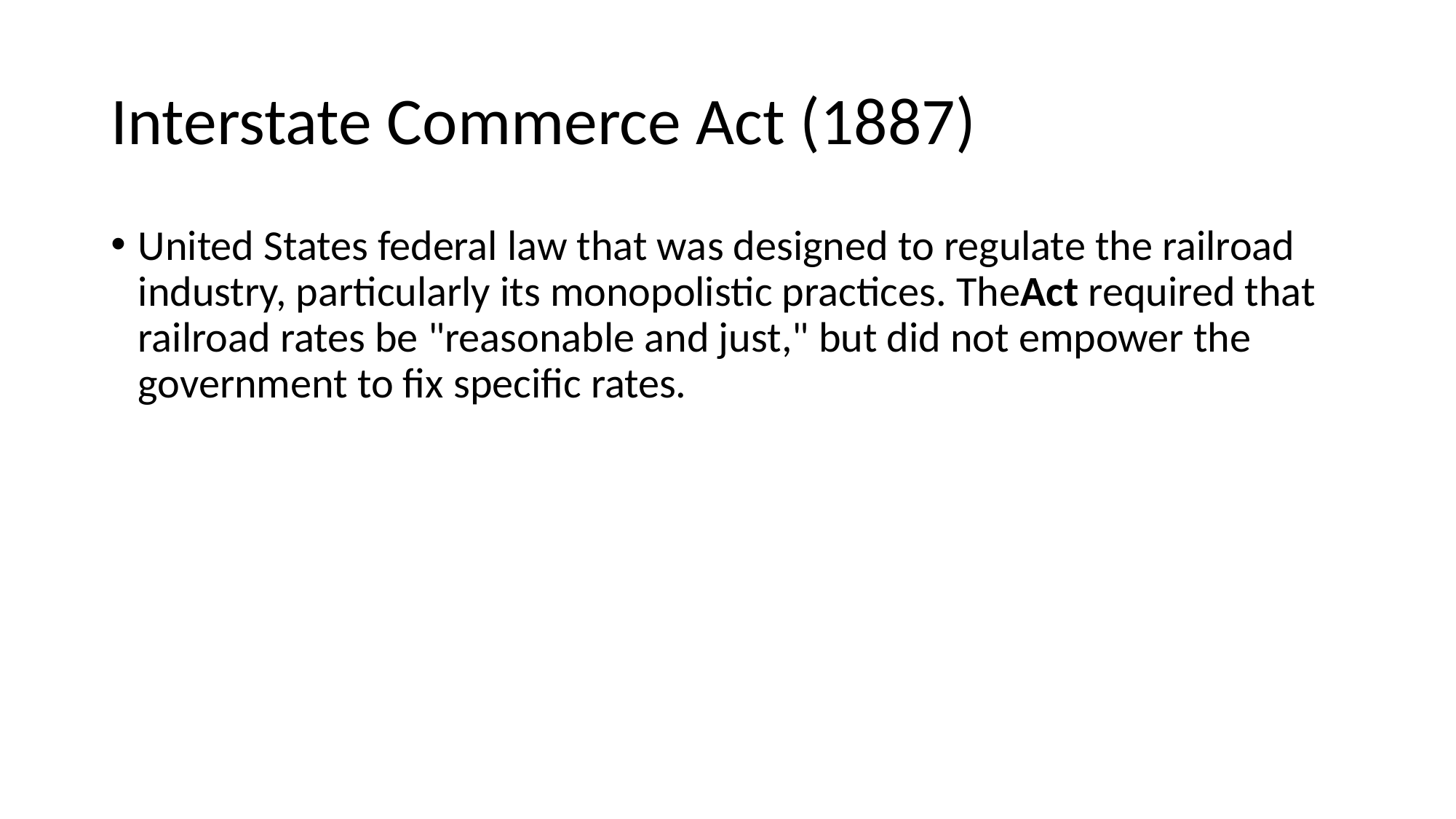

# Interstate Commerce Act (1887)
United States federal law that was designed to regulate the railroad industry, particularly its monopolistic practices. TheAct required that railroad rates be "reasonable and just," but did not empower the government to fix specific rates.